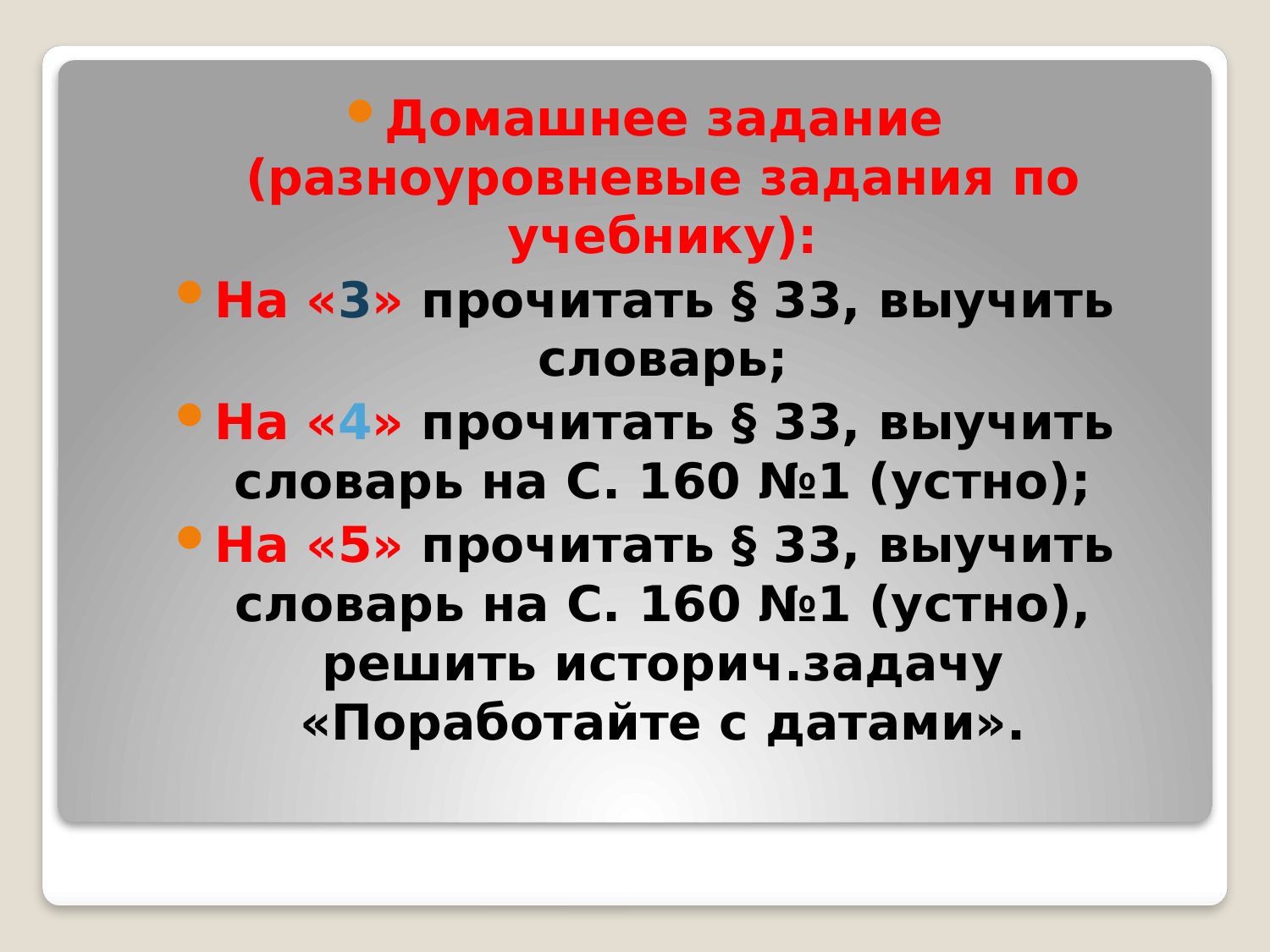

Домашнее задание (разноуровневые задания по учебнику):
На «3» прочитать § 33, выучить словарь;
На «4» прочитать § 33, выучить словарь на С. 160 №1 (устно);
На «5» прочитать § 33, выучить словарь на С. 160 №1 (устно), решить историч.задачу «Поработайте с датами».